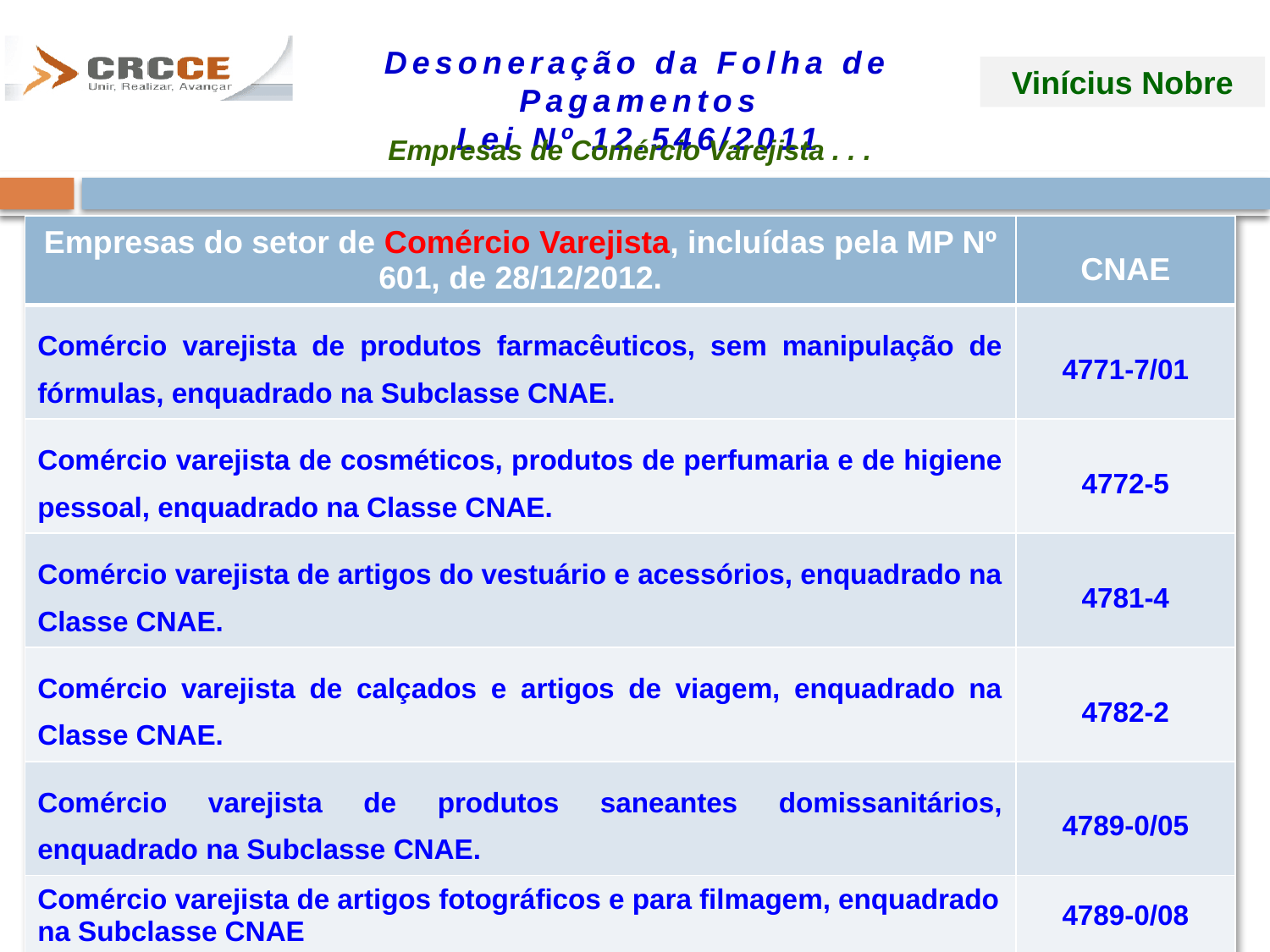

Empresas de Comércio Varejista . . .
| Empresas do setor de Comércio Varejista, incluídas pela MP Nº 601, de 28/12/2012. | CNAE |
| --- | --- |
| Comércio varejista de produtos farmacêuticos, sem manipulação de fórmulas, enquadrado na Subclasse CNAE. | 4771-7/01 |
| Comércio varejista de cosméticos, produtos de perfumaria e de higiene pessoal, enquadrado na Classe CNAE. | 4772-5 |
| Comércio varejista de artigos do vestuário e acessórios, enquadrado na Classe CNAE. | 4781-4 |
| Comércio varejista de calçados e artigos de viagem, enquadrado na Classe CNAE. | 4782-2 |
| Comércio varejista de produtos saneantes domissanitários, enquadrado na Subclasse CNAE. | 4789-0/05 |
| Comércio varejista de artigos fotográficos e para filmagem, enquadrado na Subclasse CNAE | 4789-0/08 |